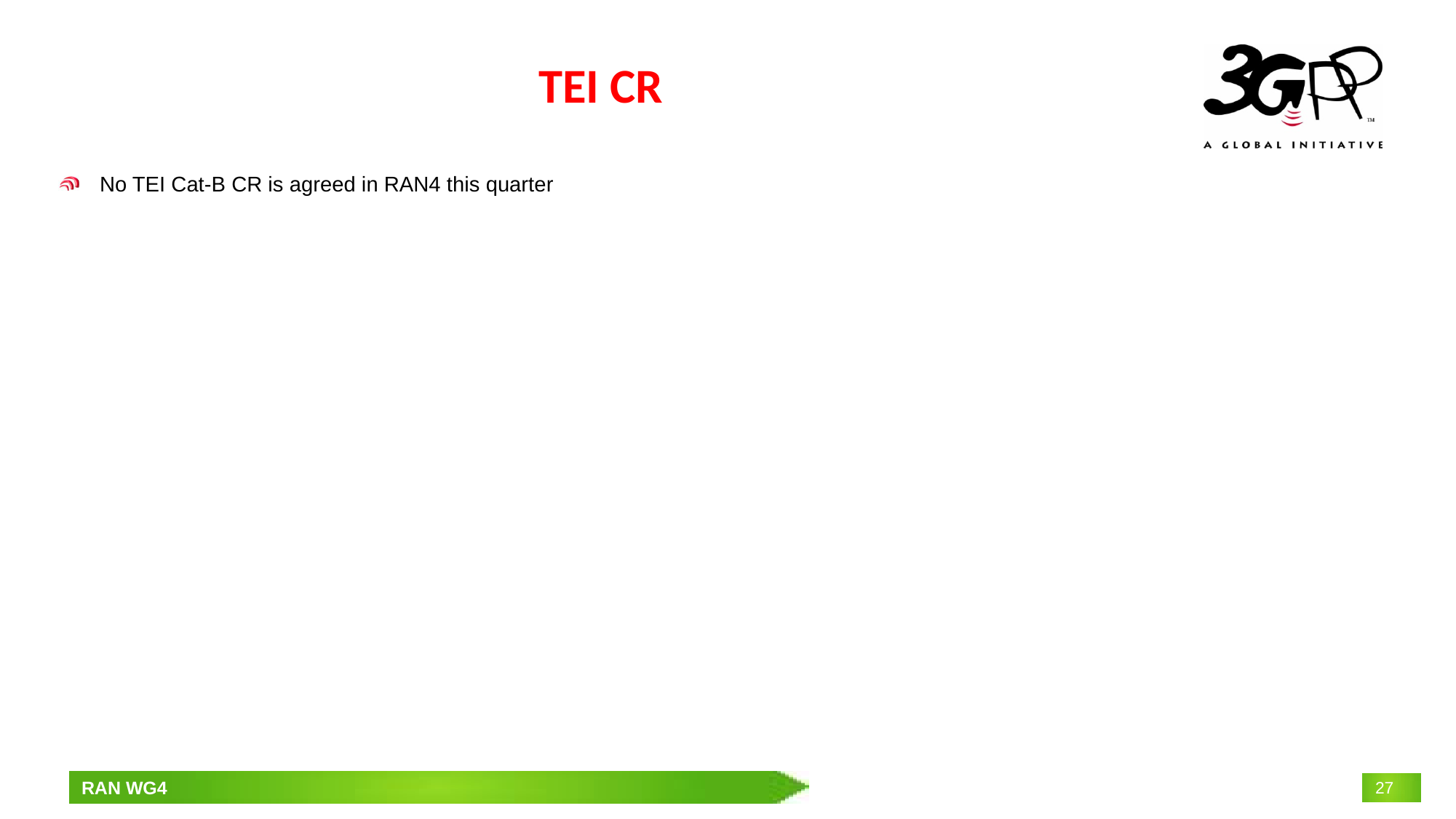

# TEI CR
No TEI Cat-B CR is agreed in RAN4 this quarter